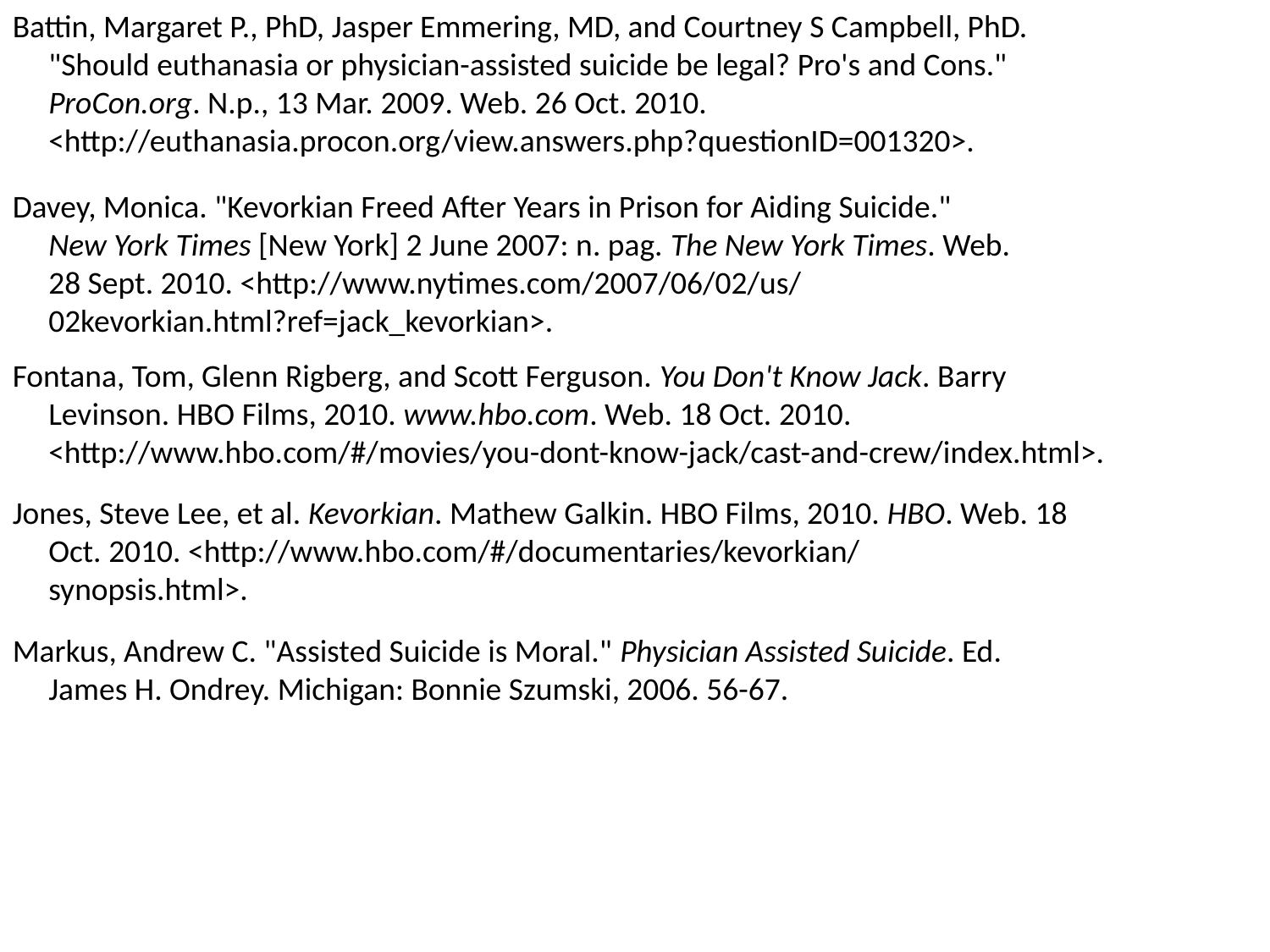

Battin, Margaret P., PhD, Jasper Emmering, MD, and Courtney S Campbell, PhD.
     "Should euthanasia or physician-assisted suicide be legal? Pro's and Cons."
     ProCon.org. N.p., 13 Mar. 2009. Web. 26 Oct. 2010.
     <http://euthanasia.procon.org/view.answers.php?questionID=001320>.

Davey, Monica. "Kevorkian Freed After Years in Prison for Aiding Suicide."
     New York Times [New York] 2 June 2007: n. pag. The New York Times. Web.
     28 Sept. 2010. <http://www.nytimes.com/2007/06/02/us/
     02kevorkian.html?ref=jack_kevorkian>.
Fontana, Tom, Glenn Rigberg, and Scott Ferguson. You Don't Know Jack. Barry
     Levinson. HBO Films, 2010. www.hbo.com. Web. 18 Oct. 2010.
     <http://www.hbo.com/#/movies/you-dont-know-jack/cast-and-crew/index.html>.
Jones, Steve Lee, et al. Kevorkian. Mathew Galkin. HBO Films, 2010. HBO. Web. 18
     Oct. 2010. <http://www.hbo.com/#/documentaries/kevorkian/
     synopsis.html>.
Markus, Andrew C. "Assisted Suicide is Moral." Physician Assisted Suicide. Ed.
     James H. Ondrey. Michigan: Bonnie Szumski, 2006. 56-67.